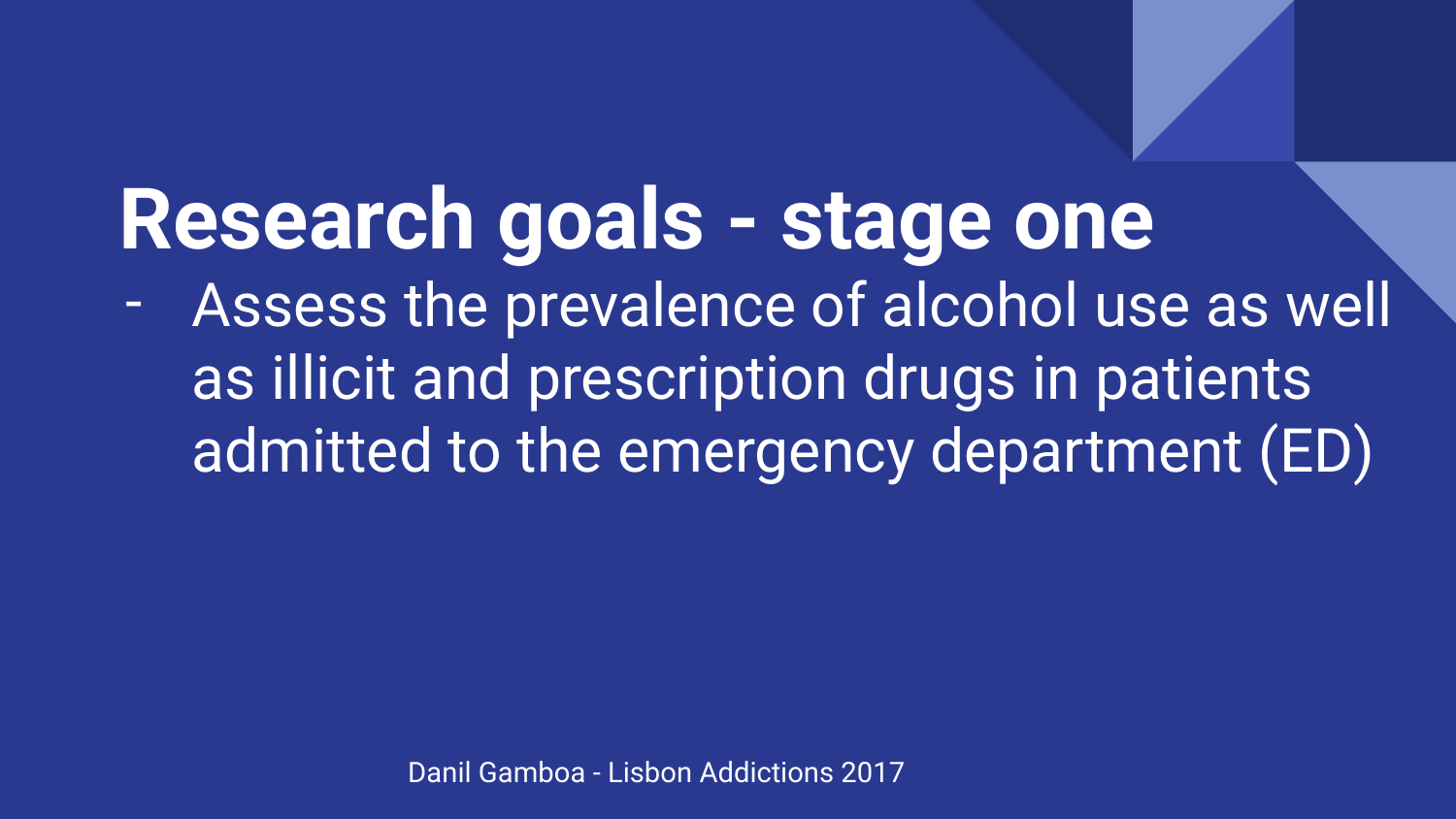

# Research goals - stage one
Assess the prevalence of alcohol use as well as illicit and prescription drugs in patients admitted to the emergency department (ED)
Danil Gamboa - Lisbon Addictions 2017